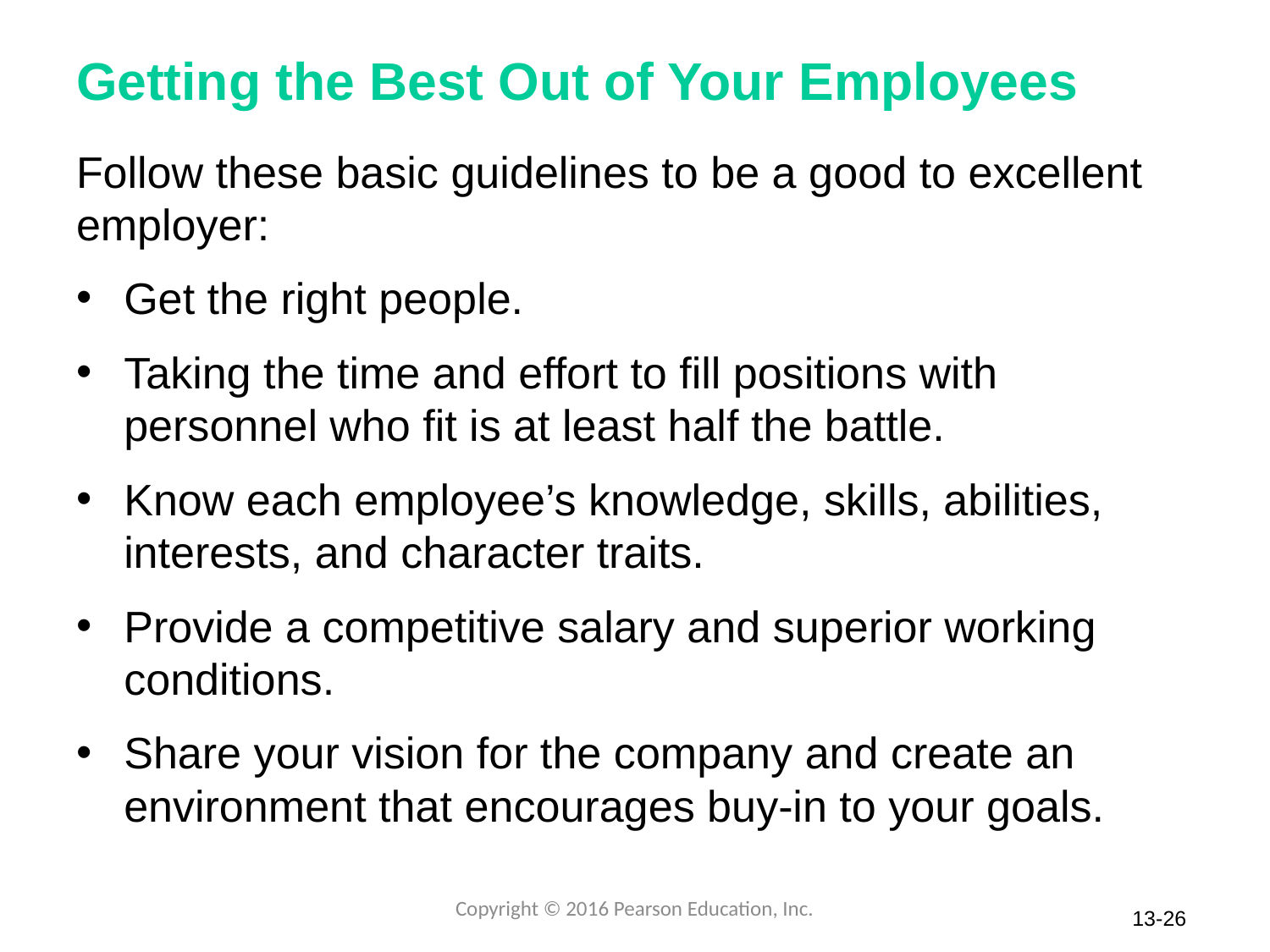

# Getting the Best Out of Your Employees
Follow these basic guidelines to be a good to excellent employer:

Get the right people.

Taking the time and effort to fill positions with personnel who fit is at least half the battle.

Know each employee’s knowledge, skills, abilities, interests, and character traits.

Provide a competitive salary and superior working conditions.

Share your vision for the company and create an environment that encourages buy-in to your goals.
Copyright © 2016 Pearson Education, Inc.